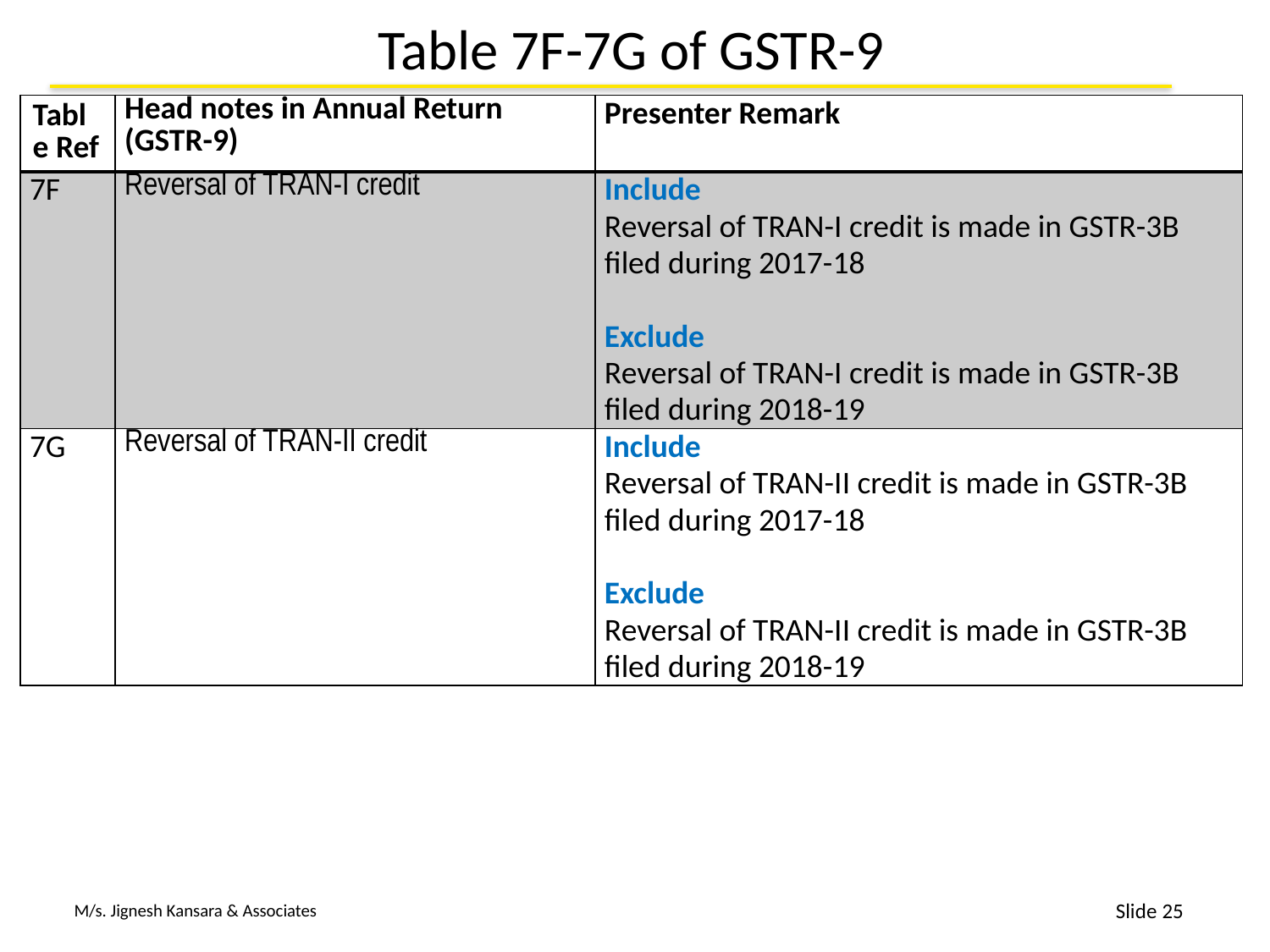

# Table 7F-7G of GSTR-9
| Table Ref | Head notes in Annual Return (GSTR-9) | Presenter Remark |
| --- | --- | --- |
| 7F | Reversal of TRAN-I credit | Include Reversal of TRAN-I credit is made in GSTR-3B filed during 2017-18    Exclude Reversal of TRAN-I credit is made in GSTR-3B filed during 2018-19 |
| 7G | Reversal of TRAN-II credit | Include Reversal of TRAN-II credit is made in GSTR-3B filed during 2017-18    Exclude Reversal of TRAN-II credit is made in GSTR-3B filed during 2018-19 |

25